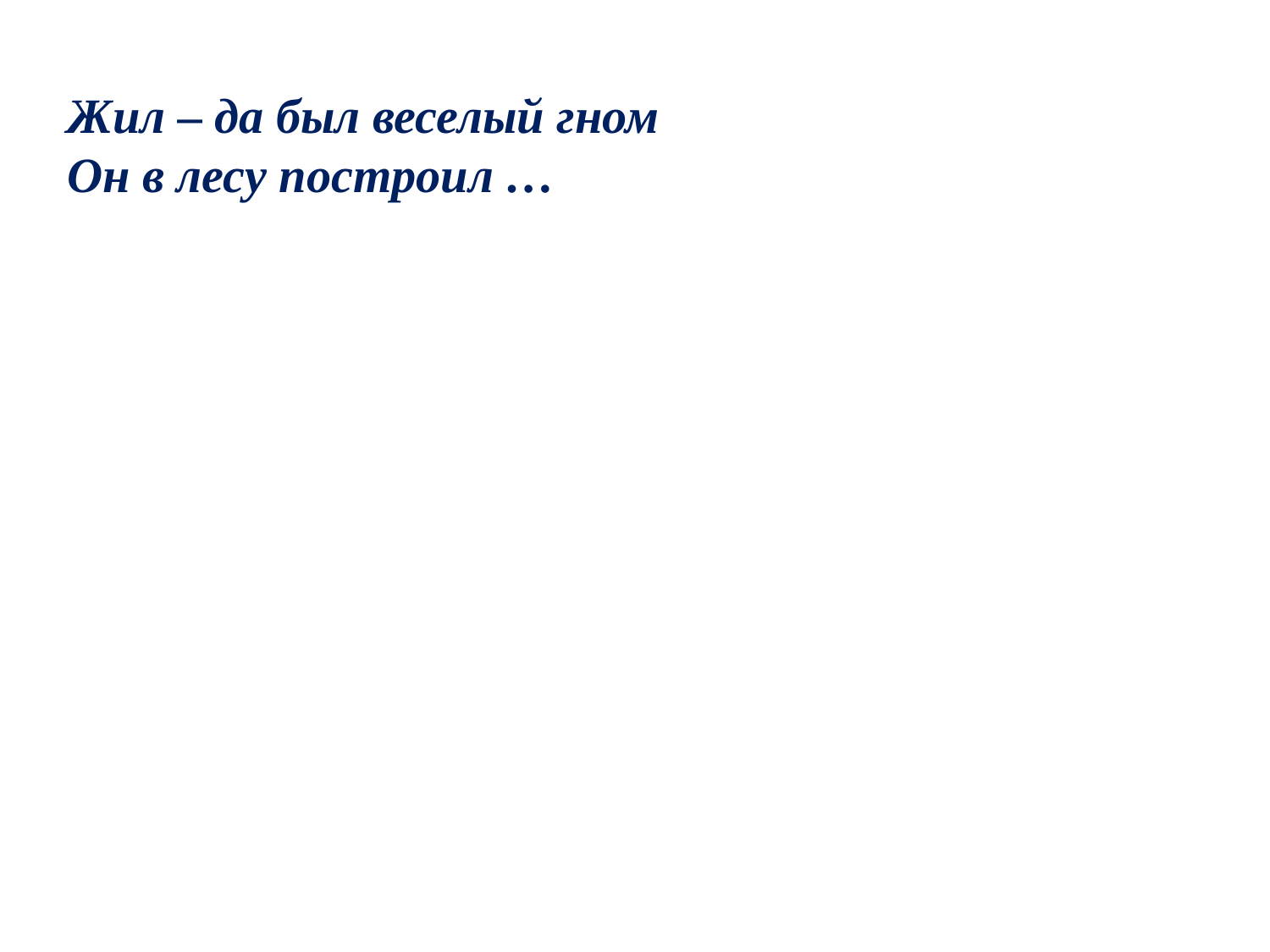

#
Жил – да был веселый гном
Он в лесу построил …